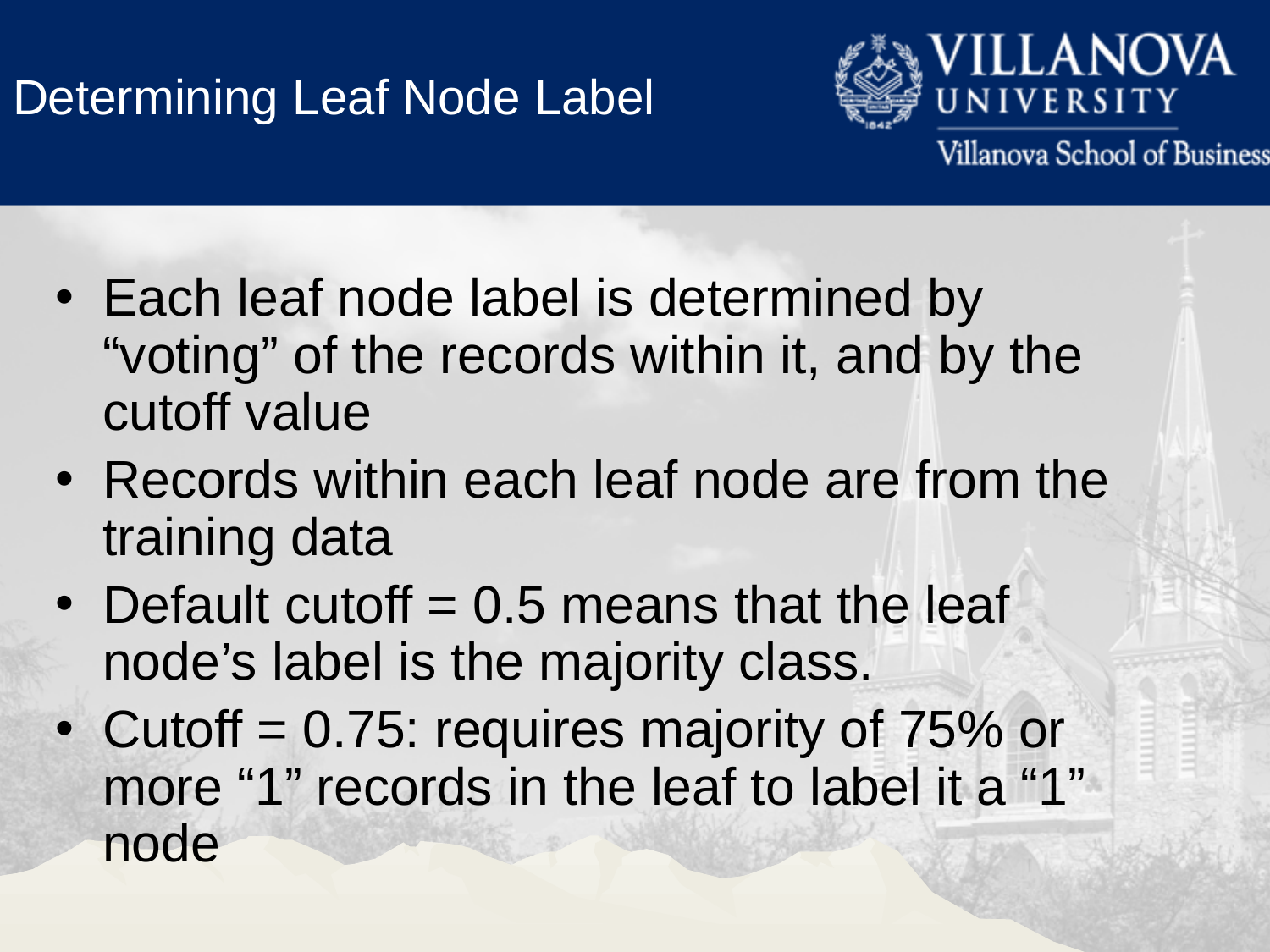

Determining Leaf Node Label
Each leaf node label is determined by “voting” of the records within it, and by the cutoff value
Records within each leaf node are from the training data
Default cutoff = 0.5 means that the leaf node’s label is the majority class.
Cutoff = 0.75: requires majority of 75% or more “1” records in the leaf to label it a “1” node